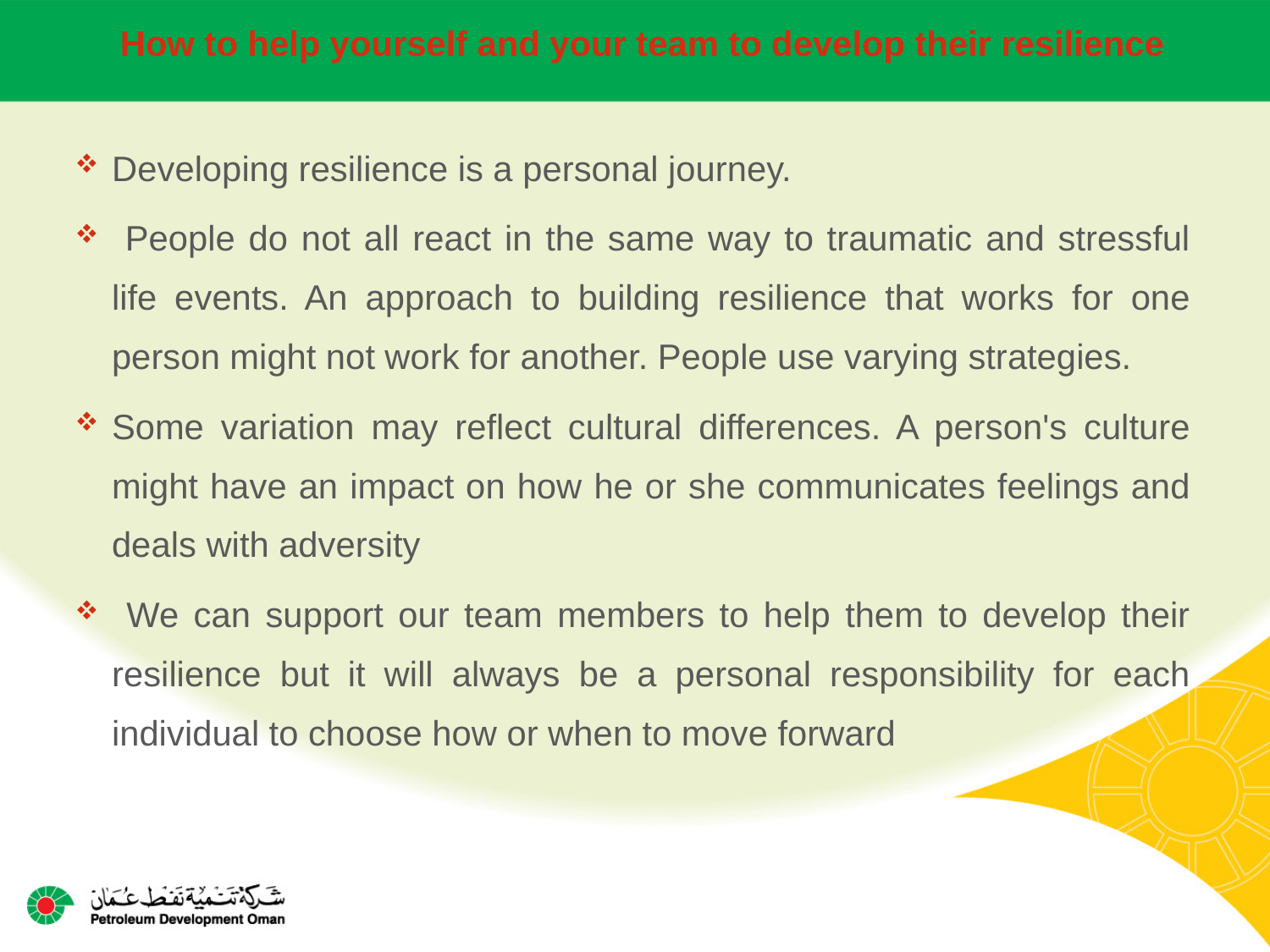

How to help yourself and your team to develop their resilience
Developing resilience is a personal journey.
 People do not all react in the same way to traumatic and stressful life events. An approach to building resilience that works for one person might not work for another. People use varying strategies.
Some variation may reflect cultural differences. A person's culture might have an impact on how he or she communicates feelings and deals with adversity
 We can support our team members to help them to develop their resilience but it will always be a personal responsibility for each individual to choose how or when to move forward